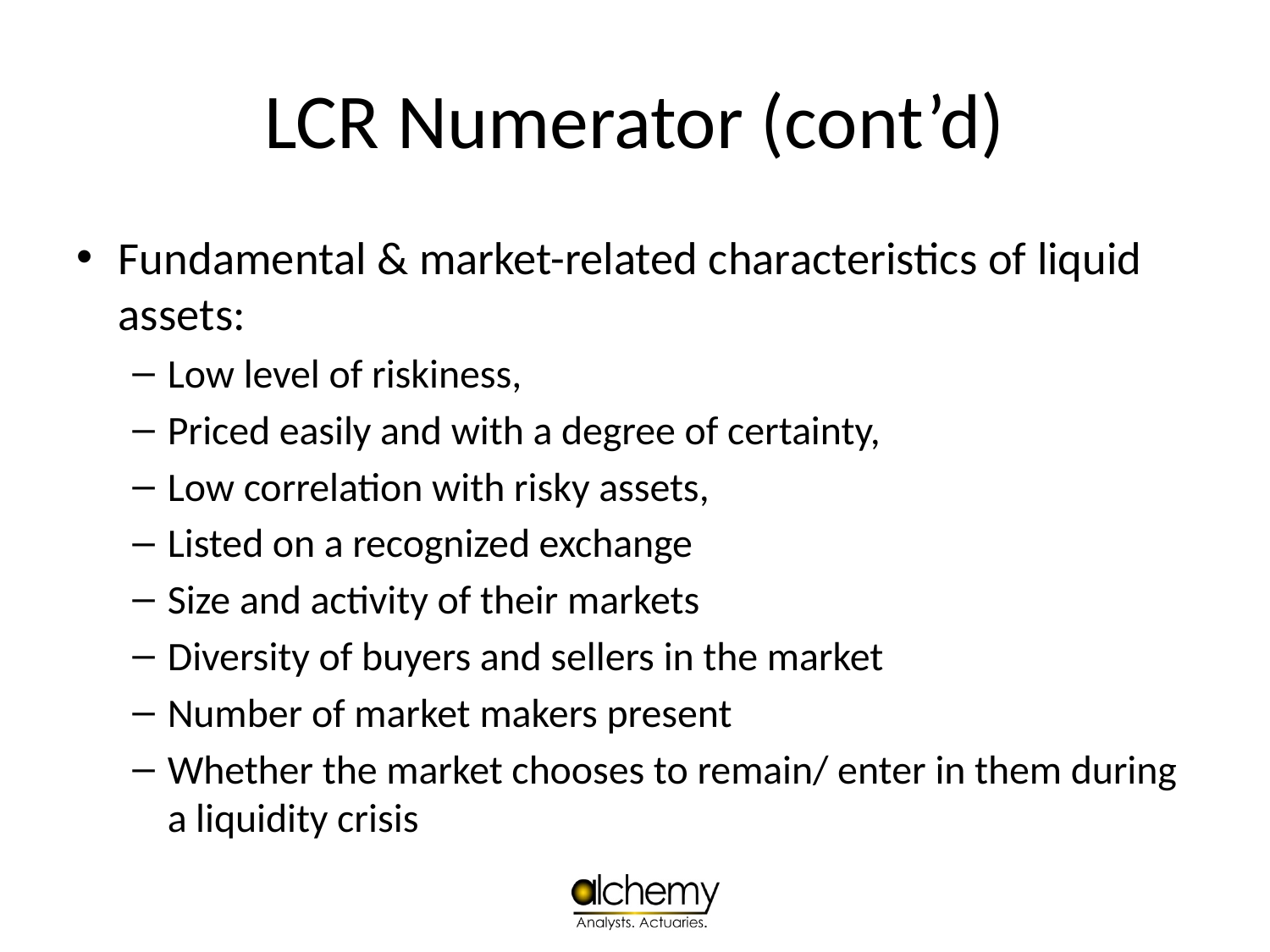

# LCR Numerator (cont’d)
Fundamental & market-related characteristics of liquid assets:
Low level of riskiness,
Priced easily and with a degree of certainty,
Low correlation with risky assets,
Listed on a recognized exchange
Size and activity of their markets
Diversity of buyers and sellers in the market
Number of market makers present
Whether the market chooses to remain/ enter in them during a liquidity crisis